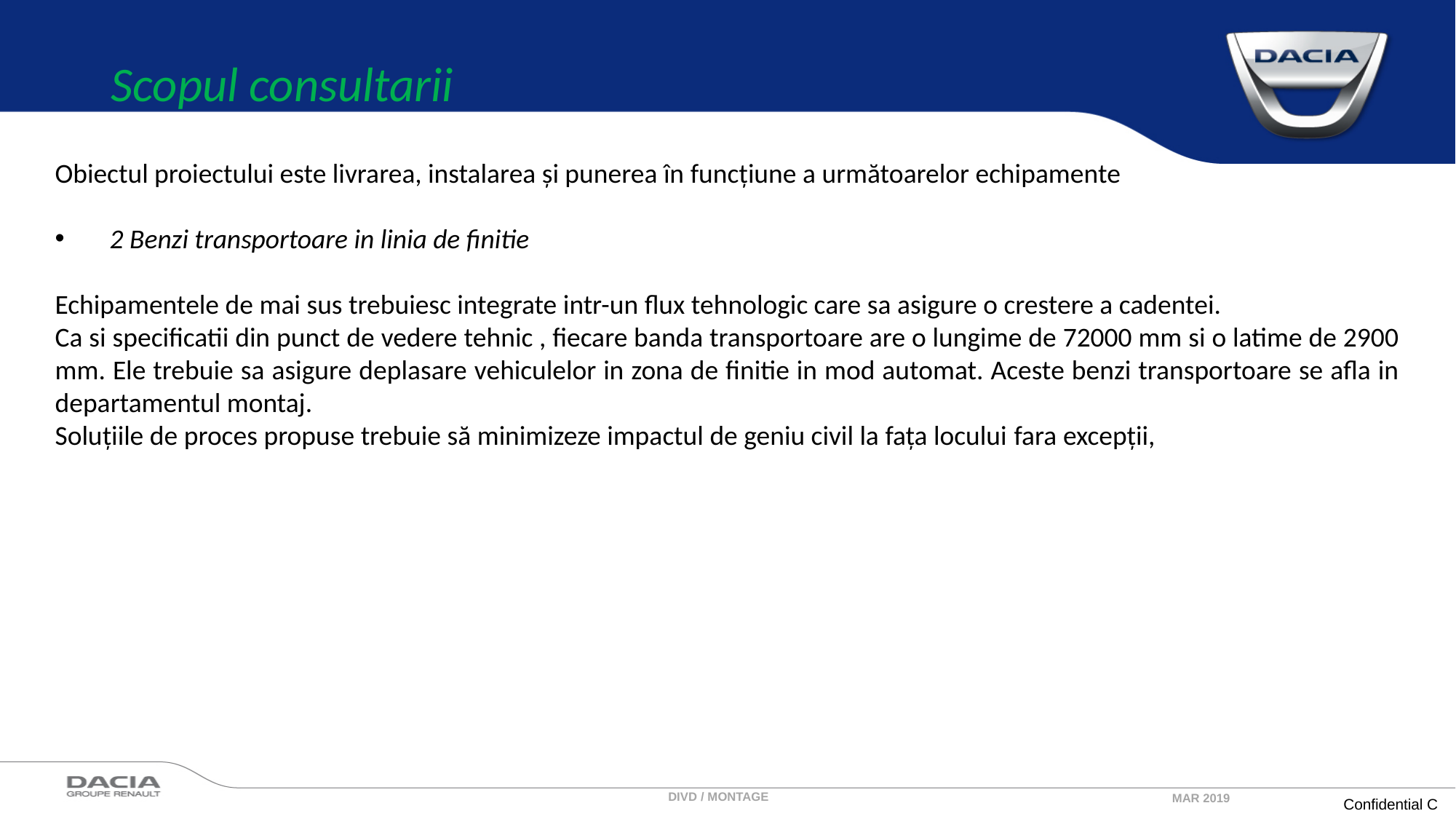

Scopul consultarii
Obiectul proiectului este livrarea, instalarea și punerea în funcțiune a următoarelor echipamente

2 Benzi transportoare in linia de finitie

Echipamentele de mai sus trebuiesc integrate intr-un flux tehnologic care sa asigure o crestere a cadentei.
Ca si specificatii din punct de vedere tehnic , fiecare banda transportoare are o lungime de 72000 mm si o latime de 2900 mm. Ele trebuie sa asigure deplasare vehiculelor in zona de finitie in mod automat. Aceste benzi transportoare se afla in departamentul montaj.
Soluțiile de proces propuse trebuie să minimizeze impactul de geniu civil la fața locului fara excepții,